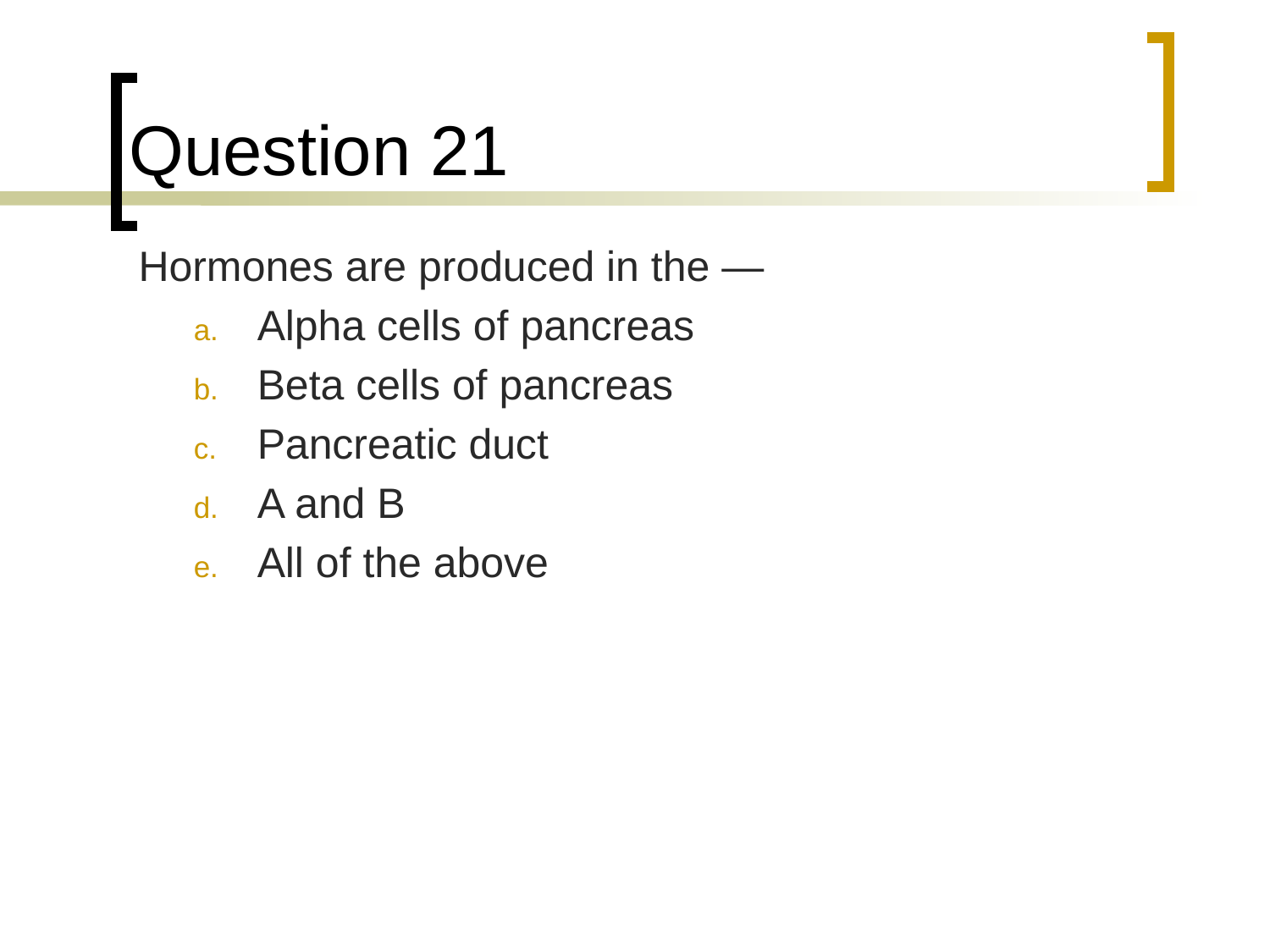

# Question 21
	Hormones are produced in the —
Alpha cells of pancreas
Beta cells of pancreas
Pancreatic duct
A and B
All of the above